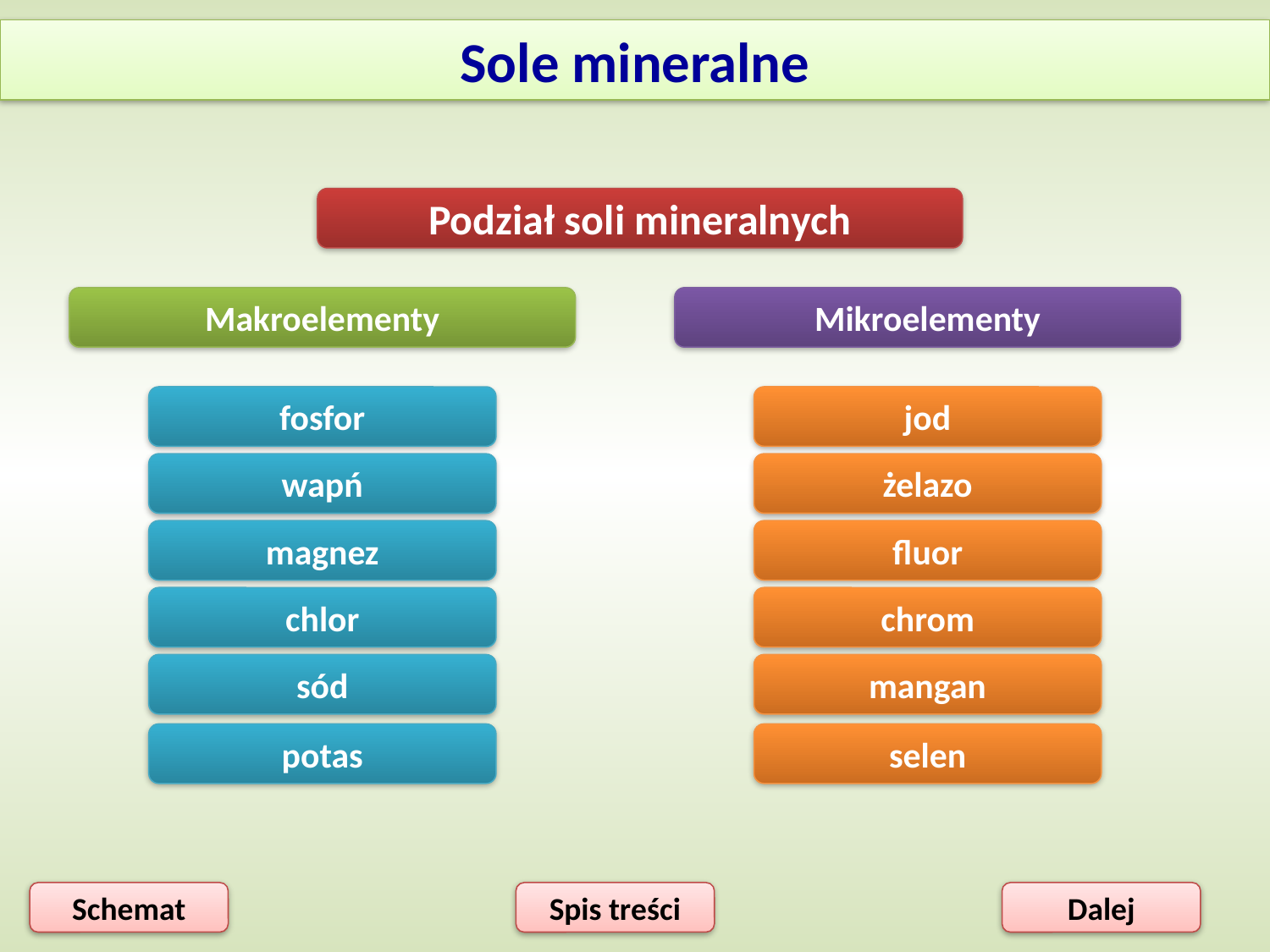

Sole mineralne
Podział soli mineralnych
Makroelementy
Mikroelementy
fosfor
jod
wapń
żelazo
magnez
fluor
chlor
chrom
sód
mangan
potas
selen
Schemat
Spis treści
Dalej